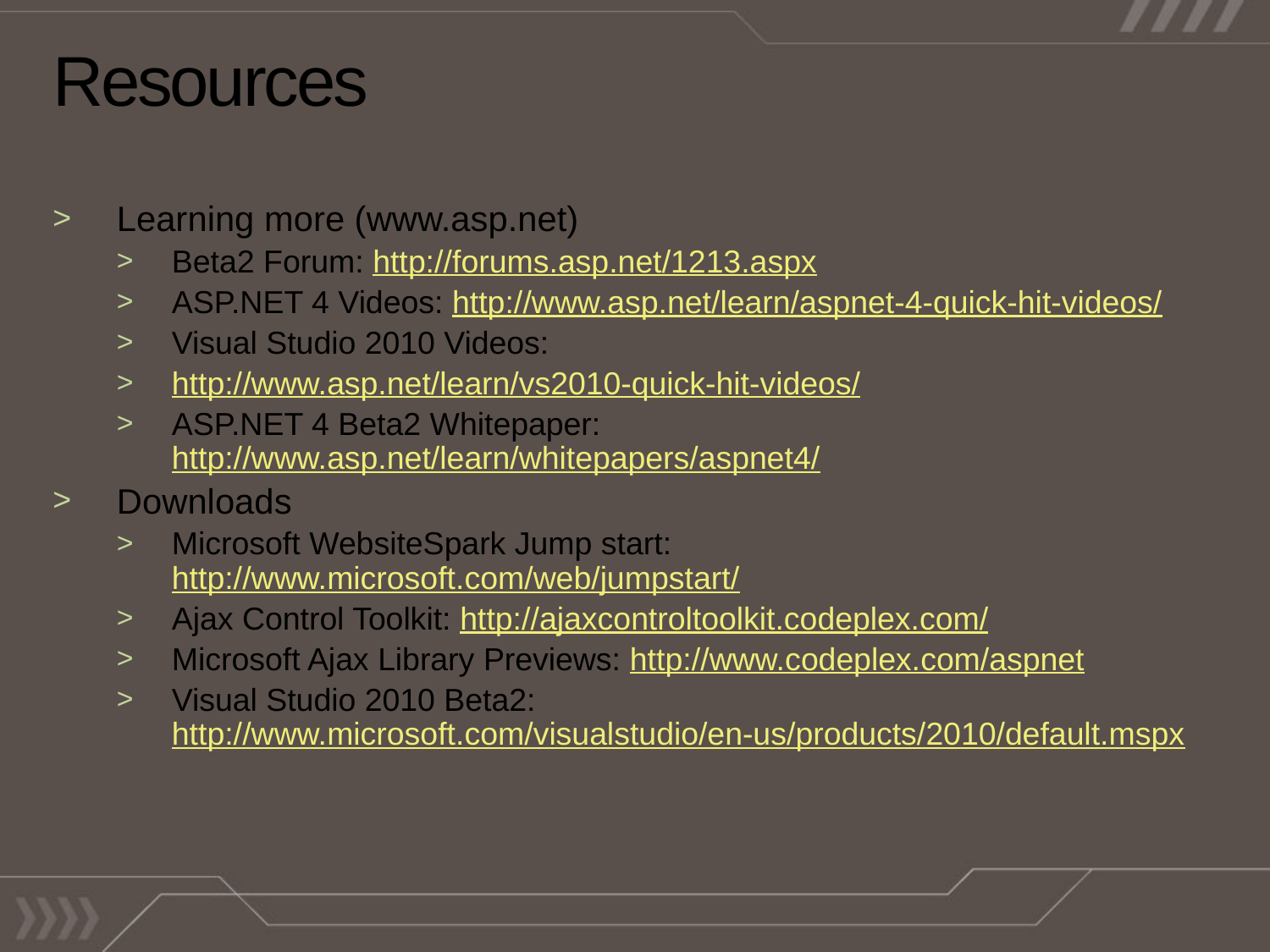

# Resources
Learning more (www.asp.net)
Beta2 Forum: http://forums.asp.net/1213.aspx
ASP.NET 4 Videos: http://www.asp.net/learn/aspnet-4-quick-hit-videos/
Visual Studio 2010 Videos:
http://www.asp.net/learn/vs2010-quick-hit-videos/
ASP.NET 4 Beta2 Whitepaper: http://www.asp.net/learn/whitepapers/aspnet4/
Downloads
Microsoft WebsiteSpark Jump start: http://www.microsoft.com/web/jumpstart/
Ajax Control Toolkit: http://ajaxcontroltoolkit.codeplex.com/
Microsoft Ajax Library Previews: http://www.codeplex.com/aspnet
Visual Studio 2010 Beta2: http://www.microsoft.com/visualstudio/en-us/products/2010/default.mspx